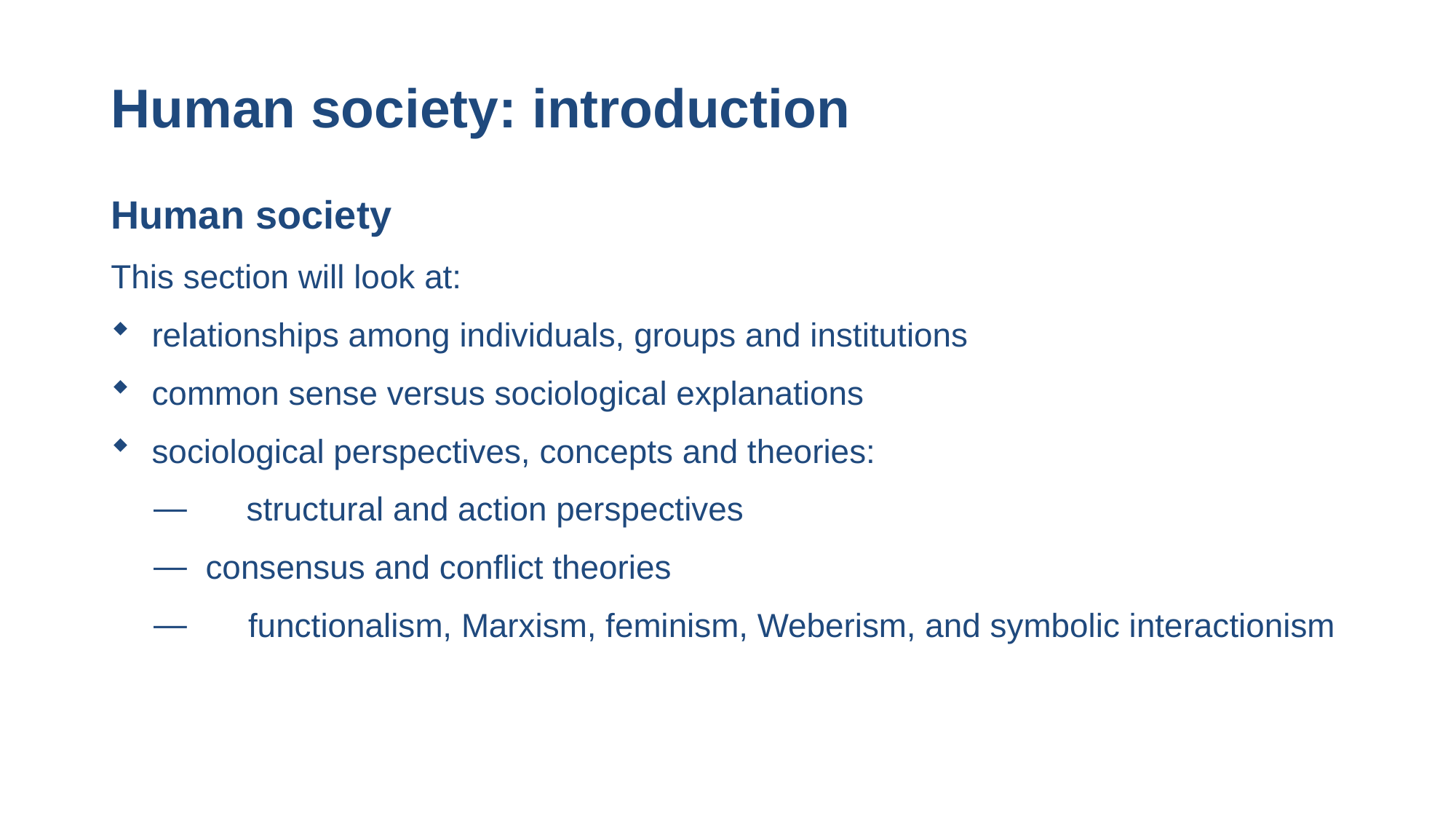

# Human society: introduction
Human society
This section will look at:
relationships among individuals, groups and institutions
common sense versus sociological explanations
sociological perspectives, concepts and theories:
	 structural and action perspectives
 consensus and conflict theories
	 functionalism, Marxism, feminism, Weberism, and symbolic interactionism